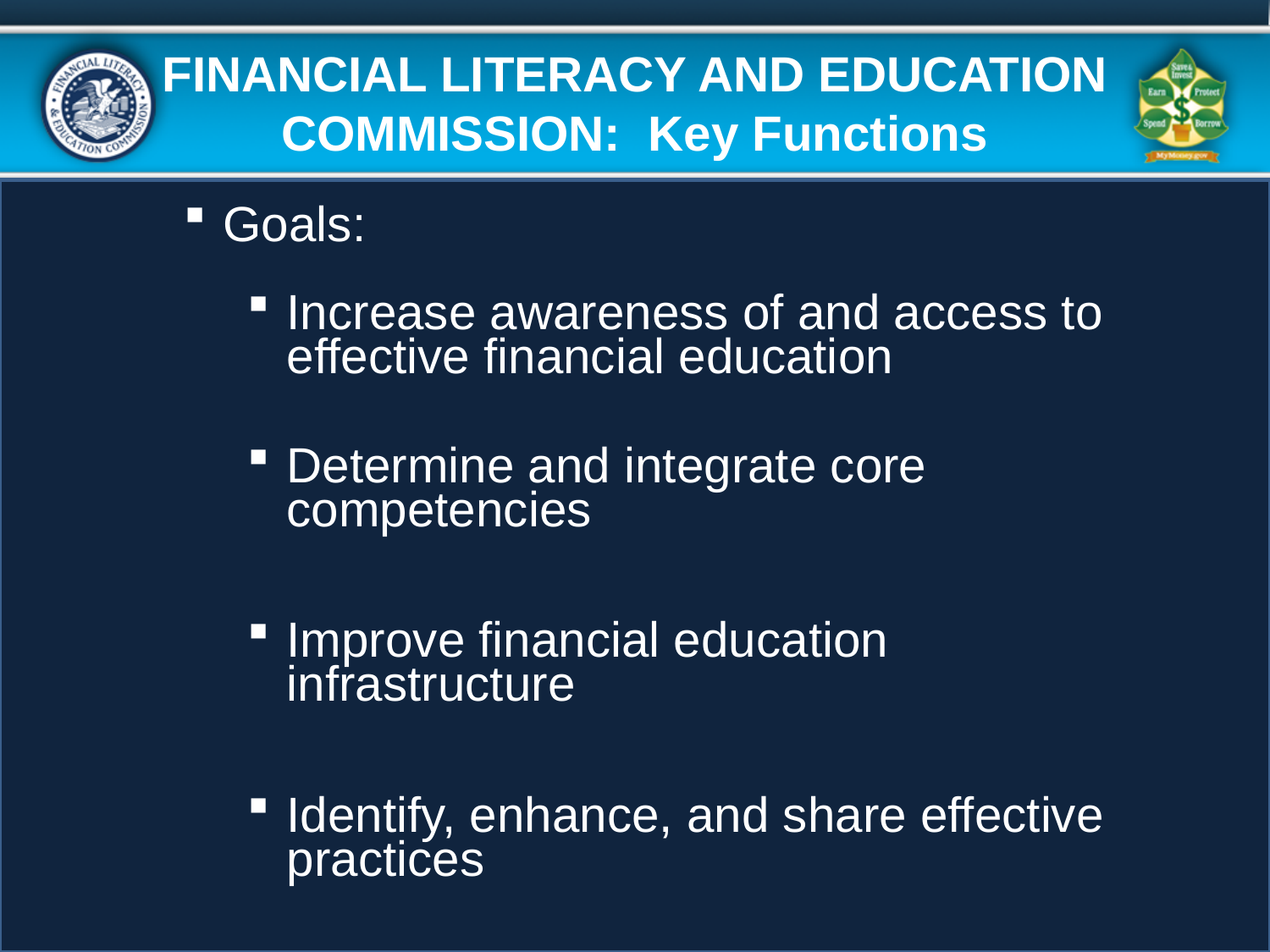

# FINANCIAL LITERACY AND EDUCATION COMMISSION:  Key Functions

Goals:

Increase awareness of and access to effective financial education

Determine and integrate core competencies

Improve financial education infrastructure

Identify, enhance, and share effective practices